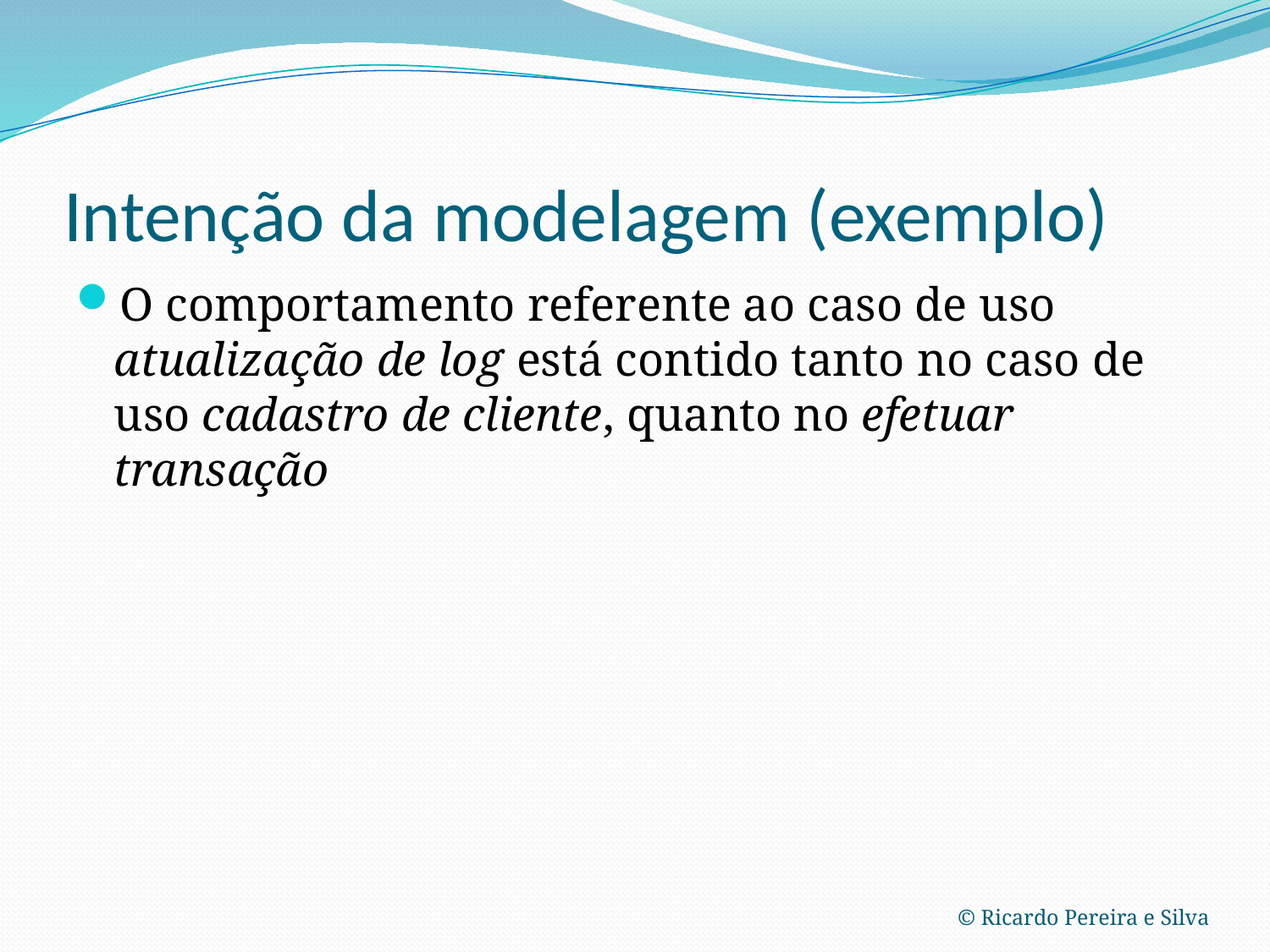

# Intenção da modelagem (exemplo)
O comportamento referente ao caso de uso atualização de log está contido tanto no caso de uso cadastro de cliente, quanto no efetuar transação
© Ricardo Pereira e Silva